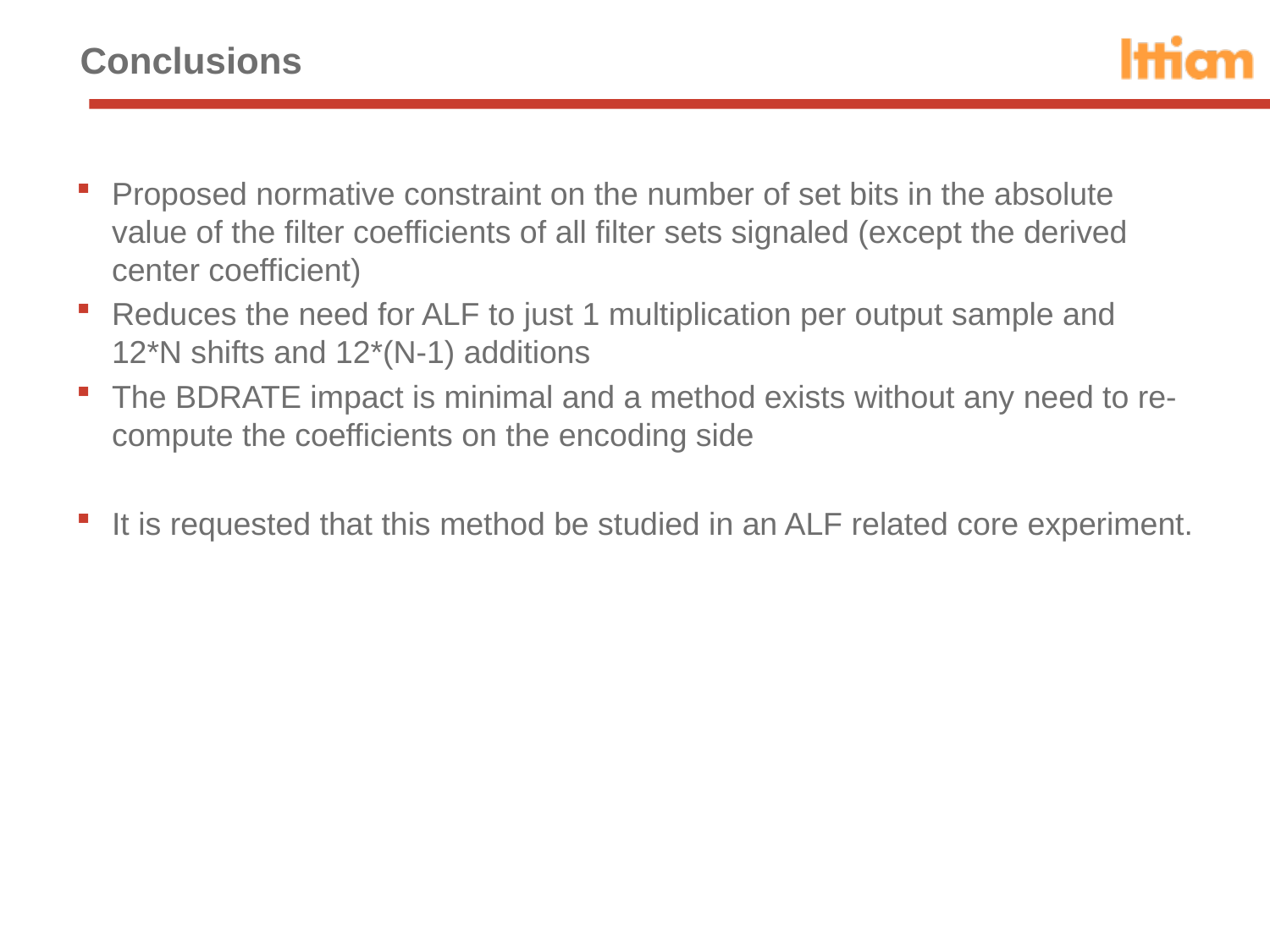

# Conclusions
Proposed normative constraint on the number of set bits in the absolute value of the filter coefficients of all filter sets signaled (except the derived center coefficient)
Reduces the need for ALF to just 1 multiplication per output sample and 12*N shifts and 12*(N-1) additions
The BDRATE impact is minimal and a method exists without any need to re-compute the coefficients on the encoding side

It is requested that this method be studied in an ALF related core experiment.